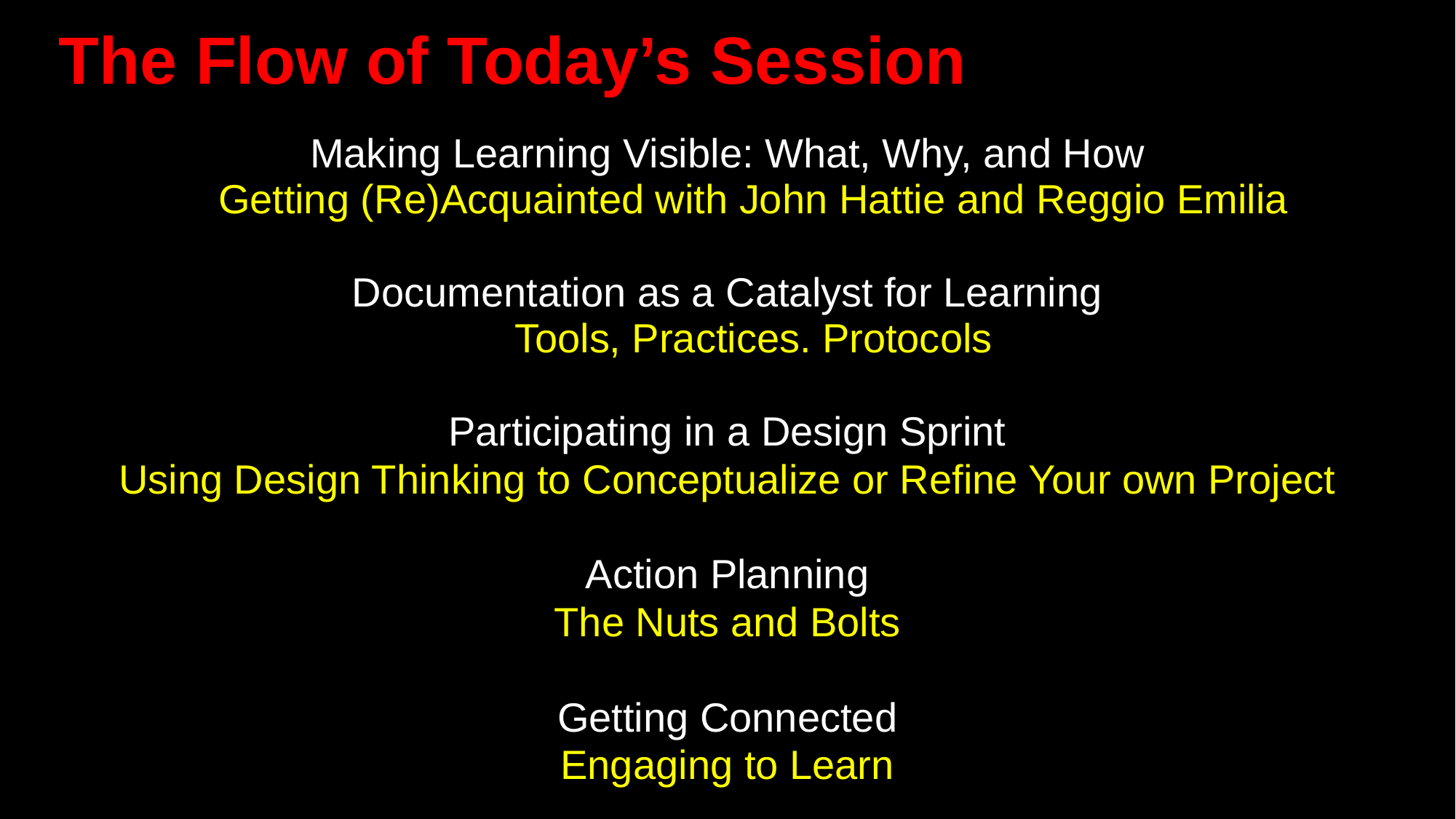

# The Flow of Today’s Session
Making Learning Visible: What, Why, and How
Getting (Re)Acquainted with John Hattie and Reggio Emilia

Documentation as a Catalyst for Learning
Tools, Practices. Protocols

Participating in a Design Sprint
Using Design Thinking to Conceptualize or Refine Your own Project

Action Planning
The Nuts and Bolts

Getting Connected
Engaging to Learn